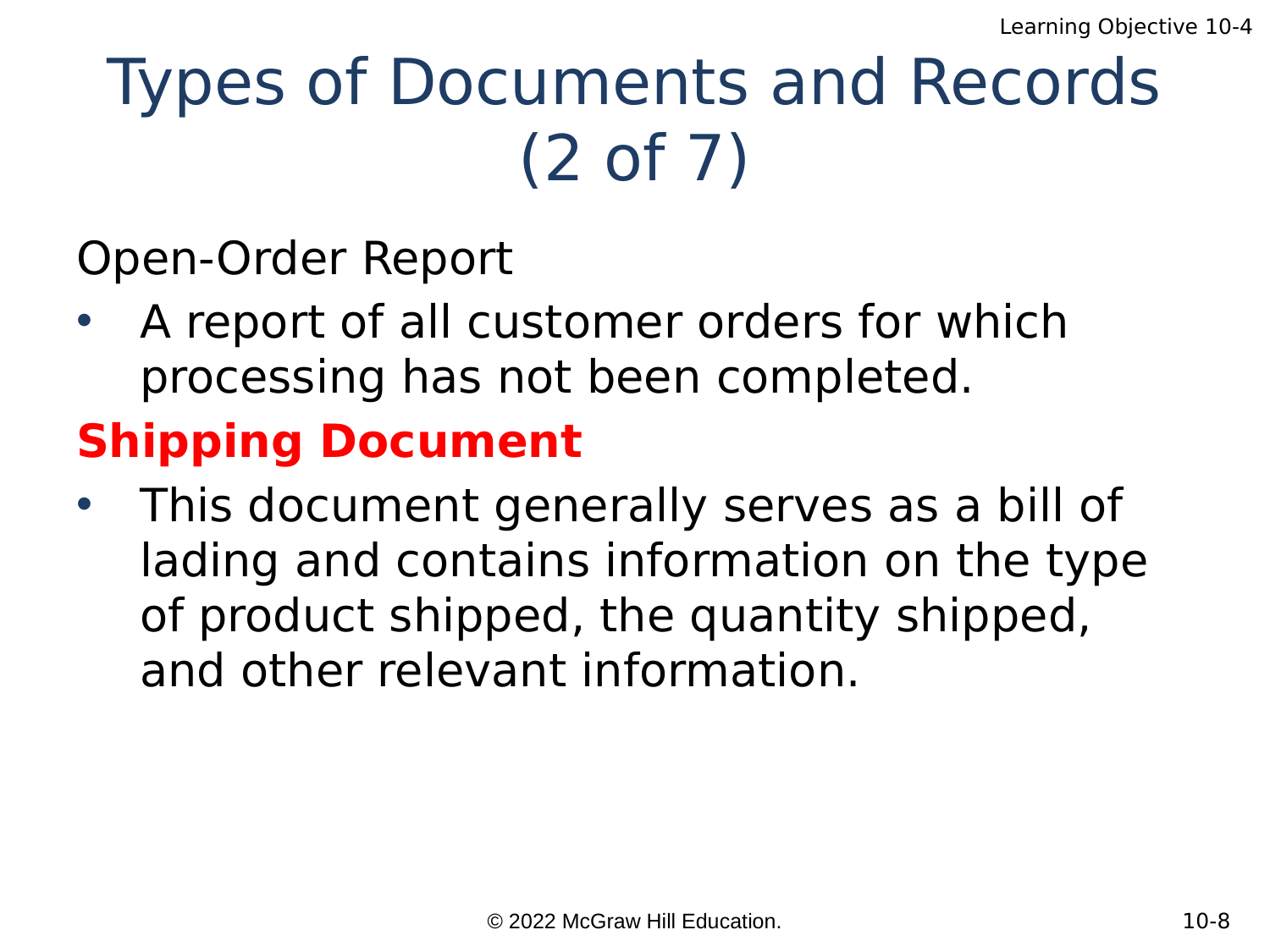

Learning Objective 10-4
# Types of Documents and Records (2 of 7)
Open-Order Report
A report of all customer orders for which processing has not been completed.
Shipping Document
This document generally serves as a bill of lading and contains information on the type of product shipped, the quantity shipped, and other relevant information.